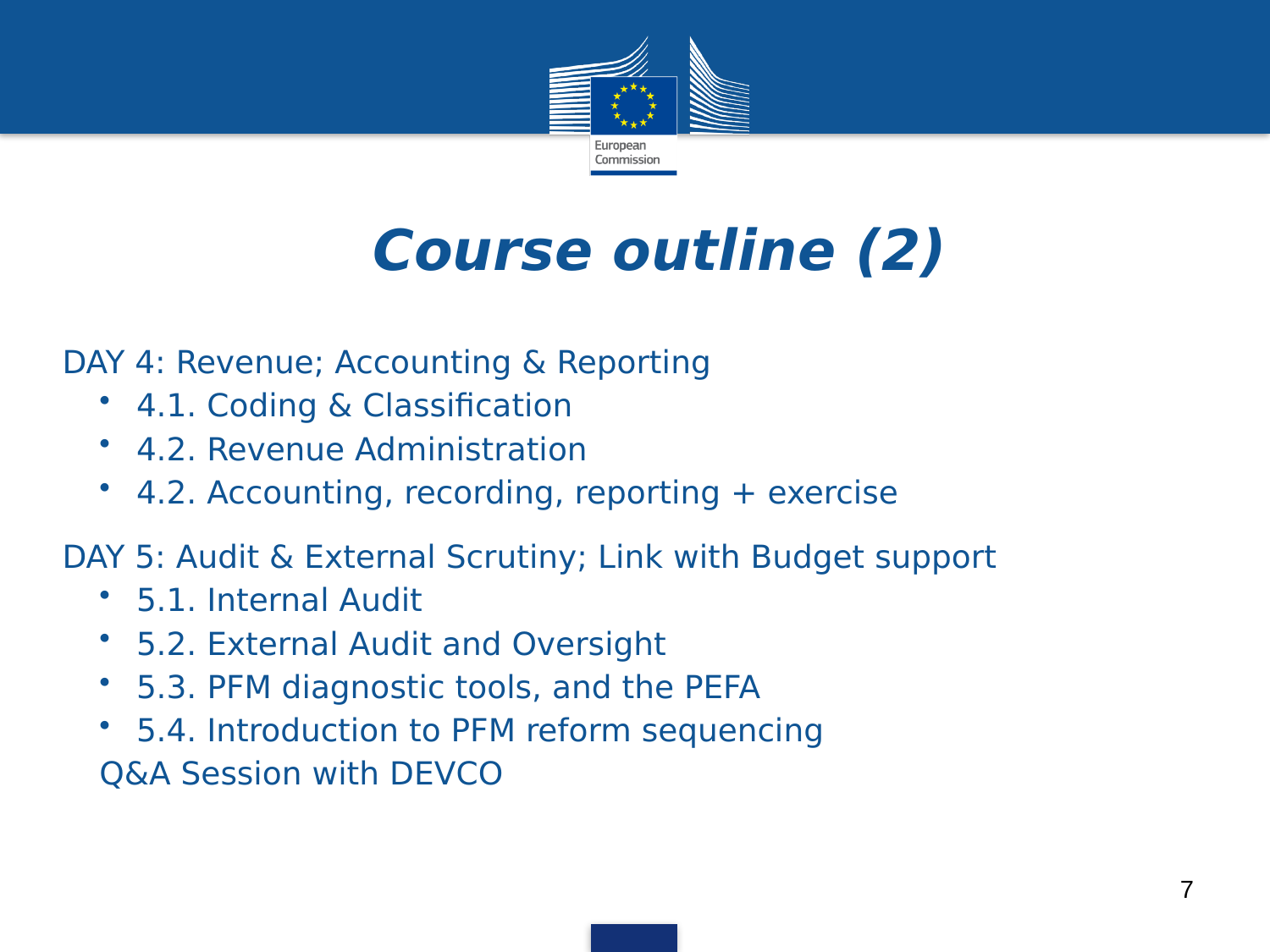

# Course outline (2)
DAY 4: Revenue; Accounting & Reporting
4.1. Coding & Classification
4.2. Revenue Administration
4.2. Accounting, recording, reporting + exercise
DAY 5: Audit & External Scrutiny; Link with Budget support
5.1. Internal Audit
5.2. External Audit and Oversight
5.3. PFM diagnostic tools, and the PEFA
5.4. Introduction to PFM reform sequencing
Q&A Session with DEVCO

7